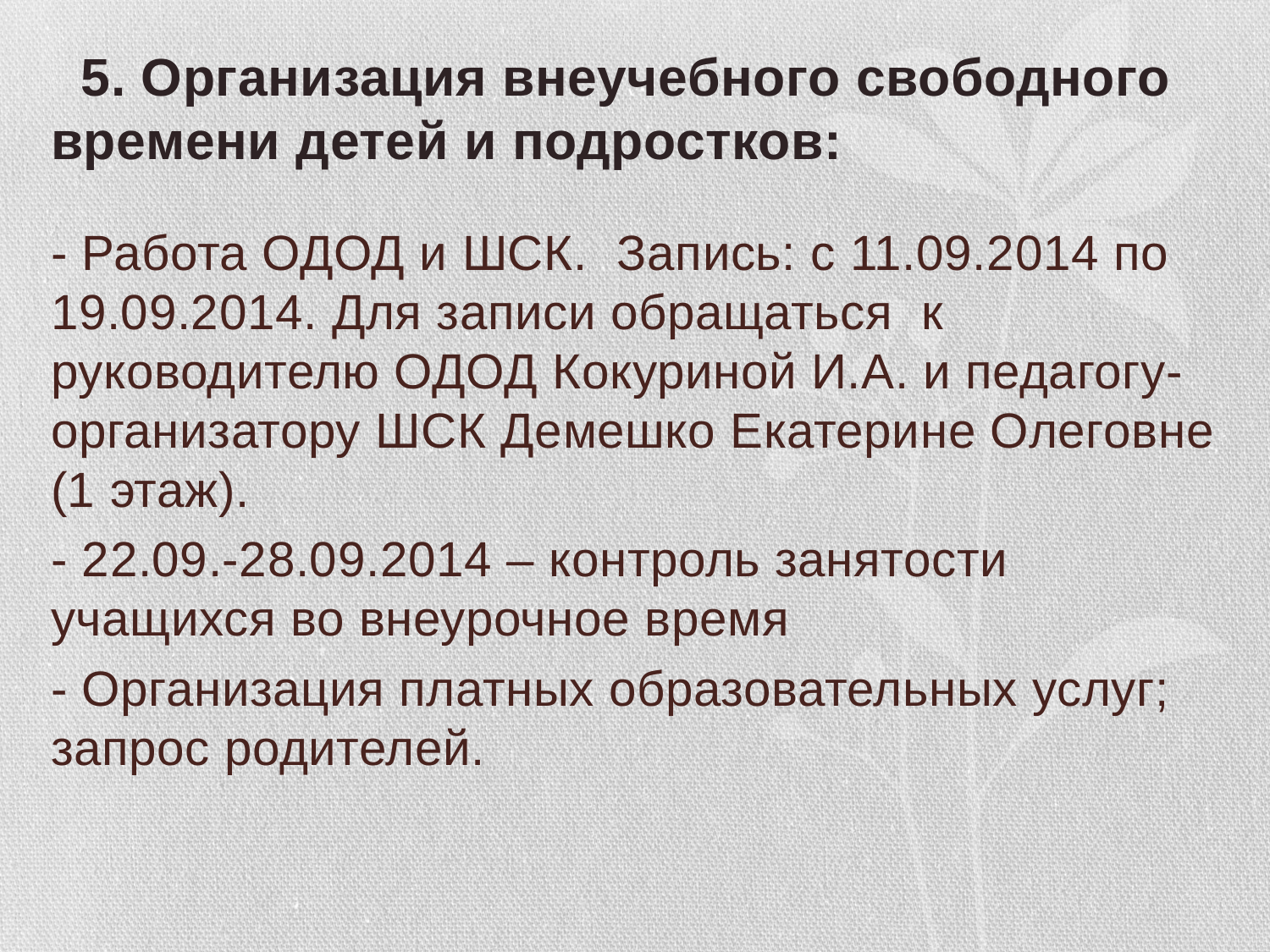

5. Организация внеучебного свободного времени детей и подростков:

- Работа ОДОД и ШСК.  Запись: с 11.09.2014 по 19.09.2014. Для записи обращаться  к руководителю ОДОД Кокуриной И.А. и педагогу-организатору ШСК Демешко Екатерине Олеговне (1 этаж).
- 22.09.-28.09.2014 – контроль занятости учащихся во внеурочное время
- Организация платных образовательных услуг; запрос родителей.